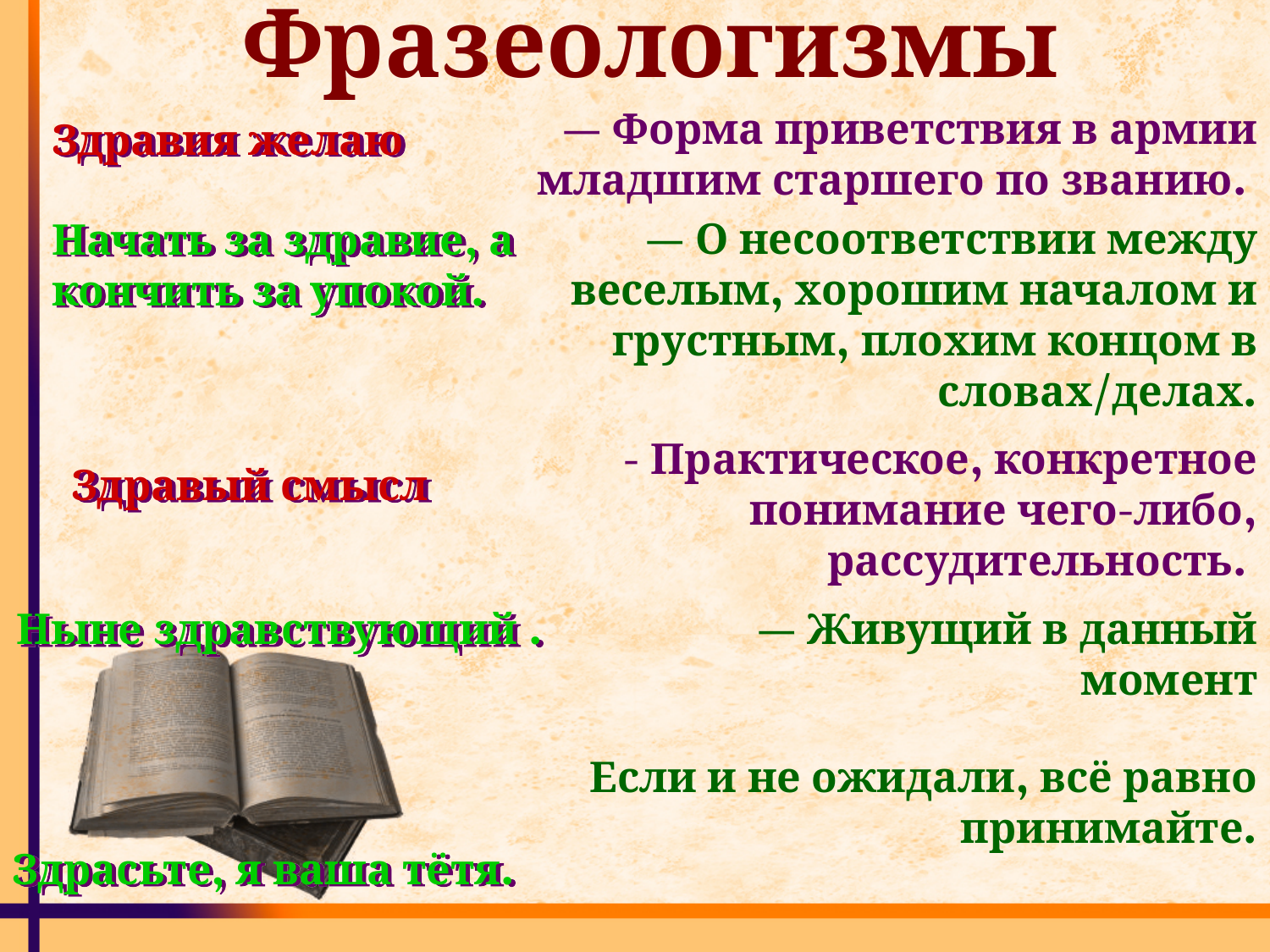

Фразеологизмы
— Форма приветствия в армии младшим старшего по званию.
Здравия желаю
Начать за здравие, а кончить за упокой.
— О несоответствии между веселым, хорошим началом и грустным, плохим концом в словах/делах.
Здравый смысл
- Практическое, конкретное понимание чего-либо, рассудительность.
Ныне здравствующий .
— Живущий в данный момент
Если и не ожидали, всё равно принимайте.
Здрасьте, я ваша тётя.